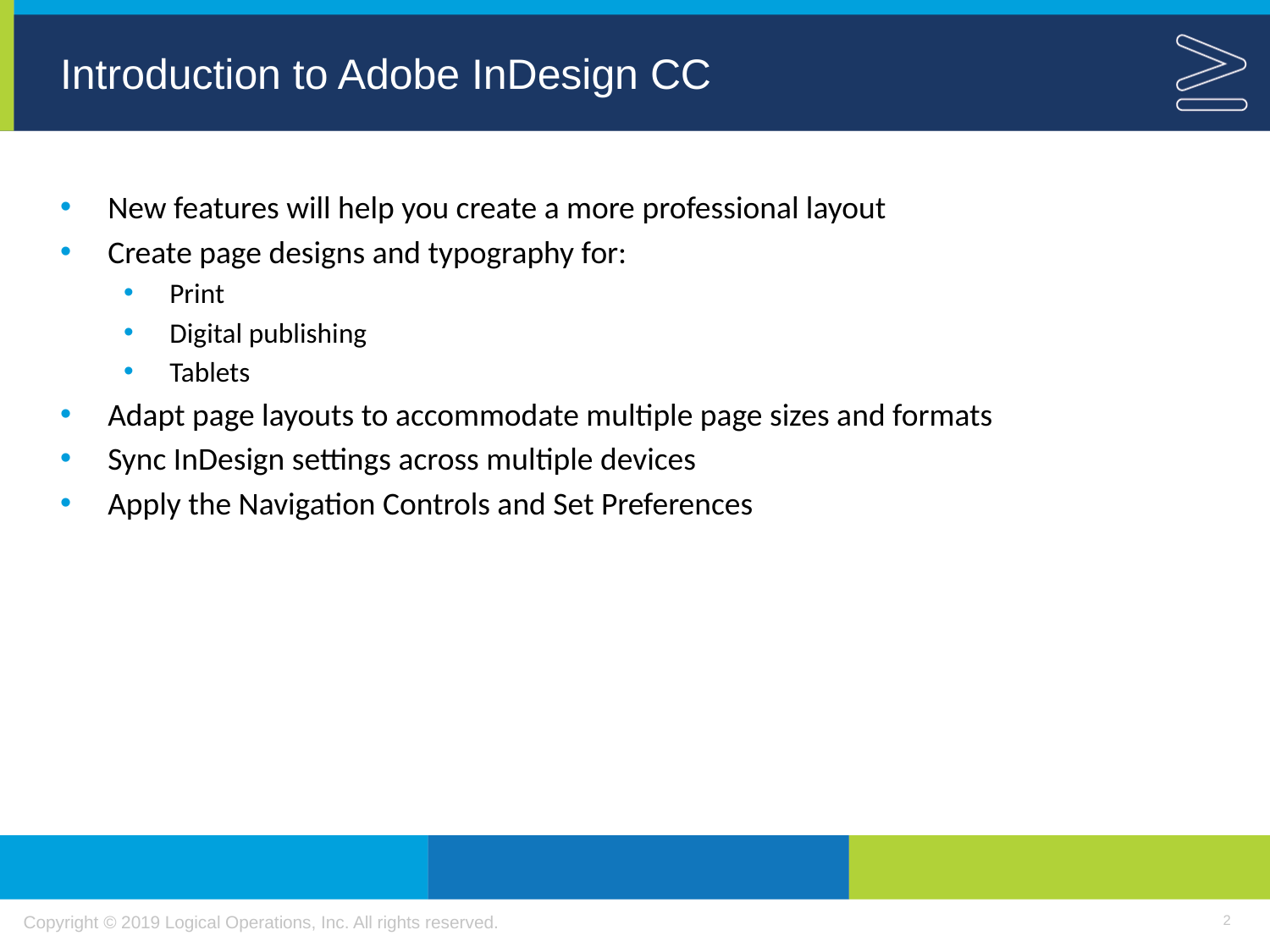

# Introduction to Adobe InDesign CC
New features will help you create a more professional layout
Create page designs and typography for:
 Print
 Digital publishing
 Tablets
Adapt page layouts to accommodate multiple page sizes and formats
Sync InDesign settings across multiple devices
Apply the Navigation Controls and Set Preferences
2